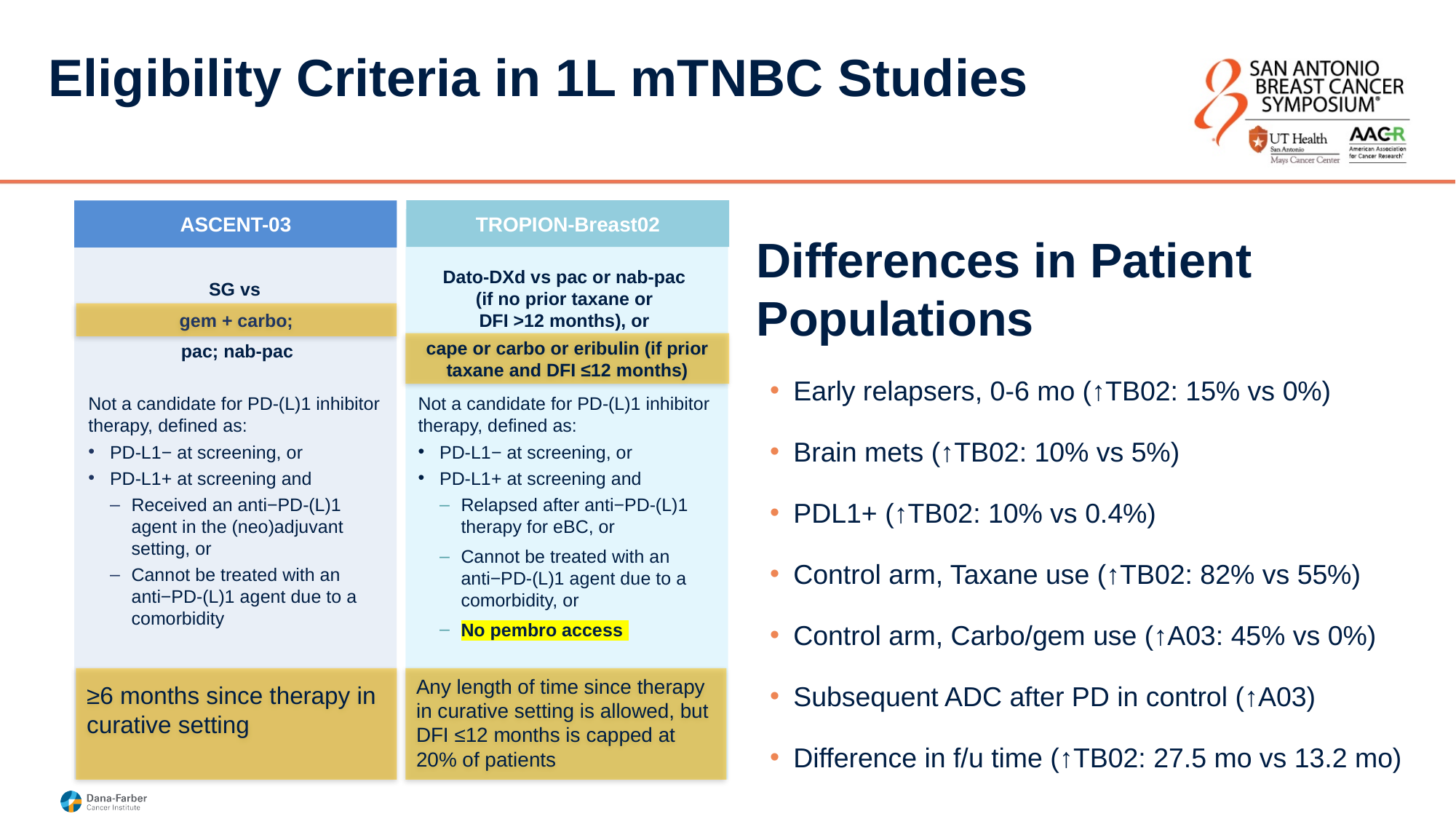

# Eligibility Criteria in 1L mTNBC Studies
TROPION-Breast02
ASCENT-03

Differences in Patient Populations
Early relapsers, 0-6 mo (↑TB02: 15% vs 0%)
Brain mets (↑TB02: 10% vs 5%)
PDL1+ (↑TB02: 10% vs 0.4%)
Control arm, Taxane use (↑TB02: 82% vs 55%)
Control arm, Carbo/gem use (↑A03: 45% vs 0%)
Subsequent ADC after PD in control (↑A03)
Difference in f/u time (↑TB02: 27.5 mo vs 13.2 mo)

SG vs

pac; nab-pac
Dato-DXd vs pac or nab-pac
(if no prior taxane or
DFI >12 months), or

gem + carbo;
cape or carbo or eribulin (if prior taxane and DFI ≤12 months)
Not a candidate for PD-(L)1 inhibitor therapy, defined as:
PD-L1− at screening, or
PD-L1+ at screening and
Received an anti−PD-(L)1 agent in the (neo)adjuvant setting, or
Cannot be treated with an
anti−PD-(L)1 agent due to a comorbidity
Not a candidate for PD-(L)1 inhibitor therapy, defined as:
PD-L1− at screening, or
PD-L1+ at screening and
Relapsed after anti−PD-(L)1 therapy for eBC, or
Cannot be treated with an anti−PD-(L)1 agent due to a comorbidity, or
No pembro access
≥6 months since therapy in
curative setting

Any length of time since therapy in curative setting is allowed, but DFI ≤12 months is capped at 20% of patients